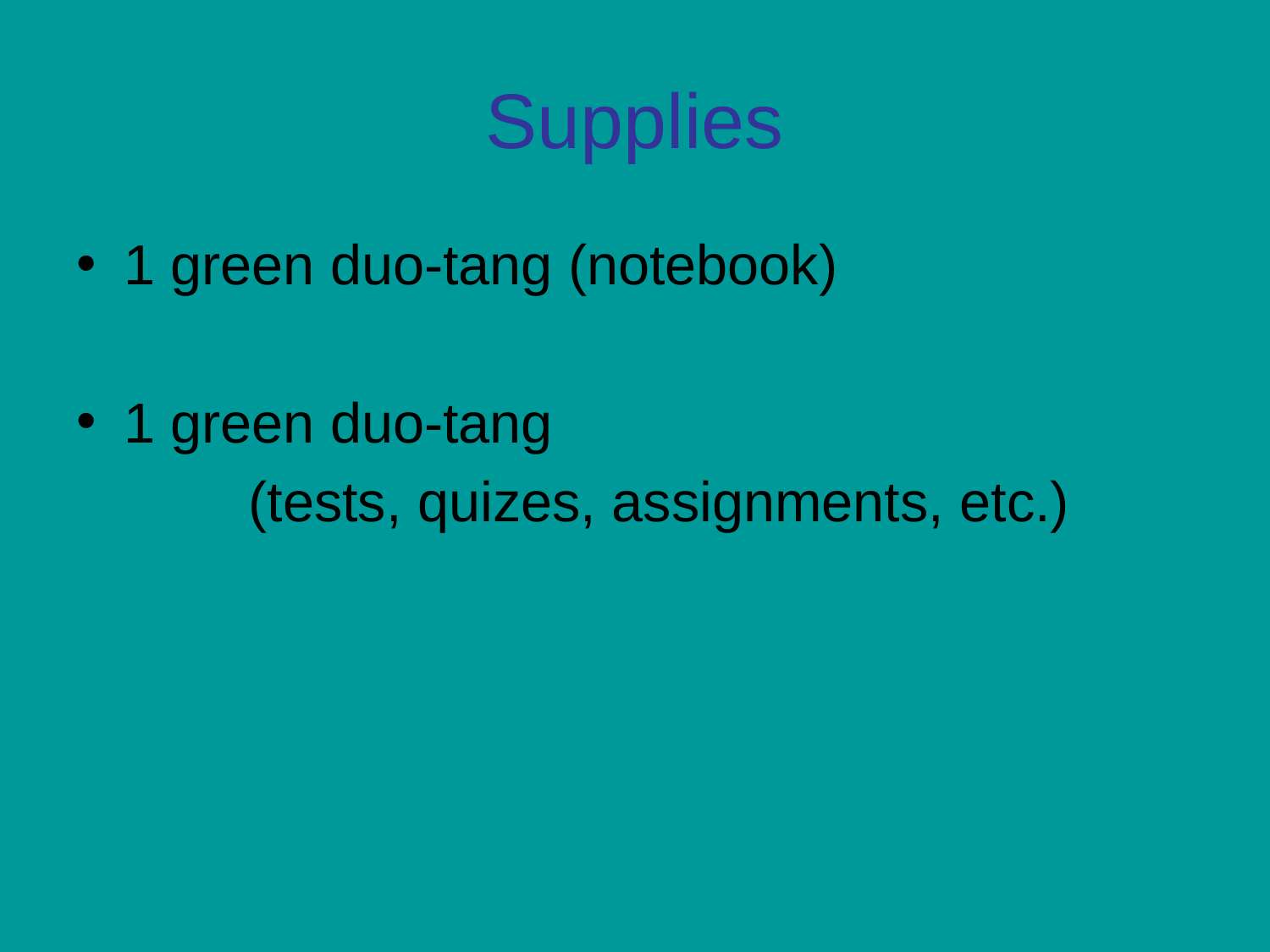

# Supplies
1 green duo-tang (notebook)

1 green duo-tang
           (tests, quizes, assignments, etc.)